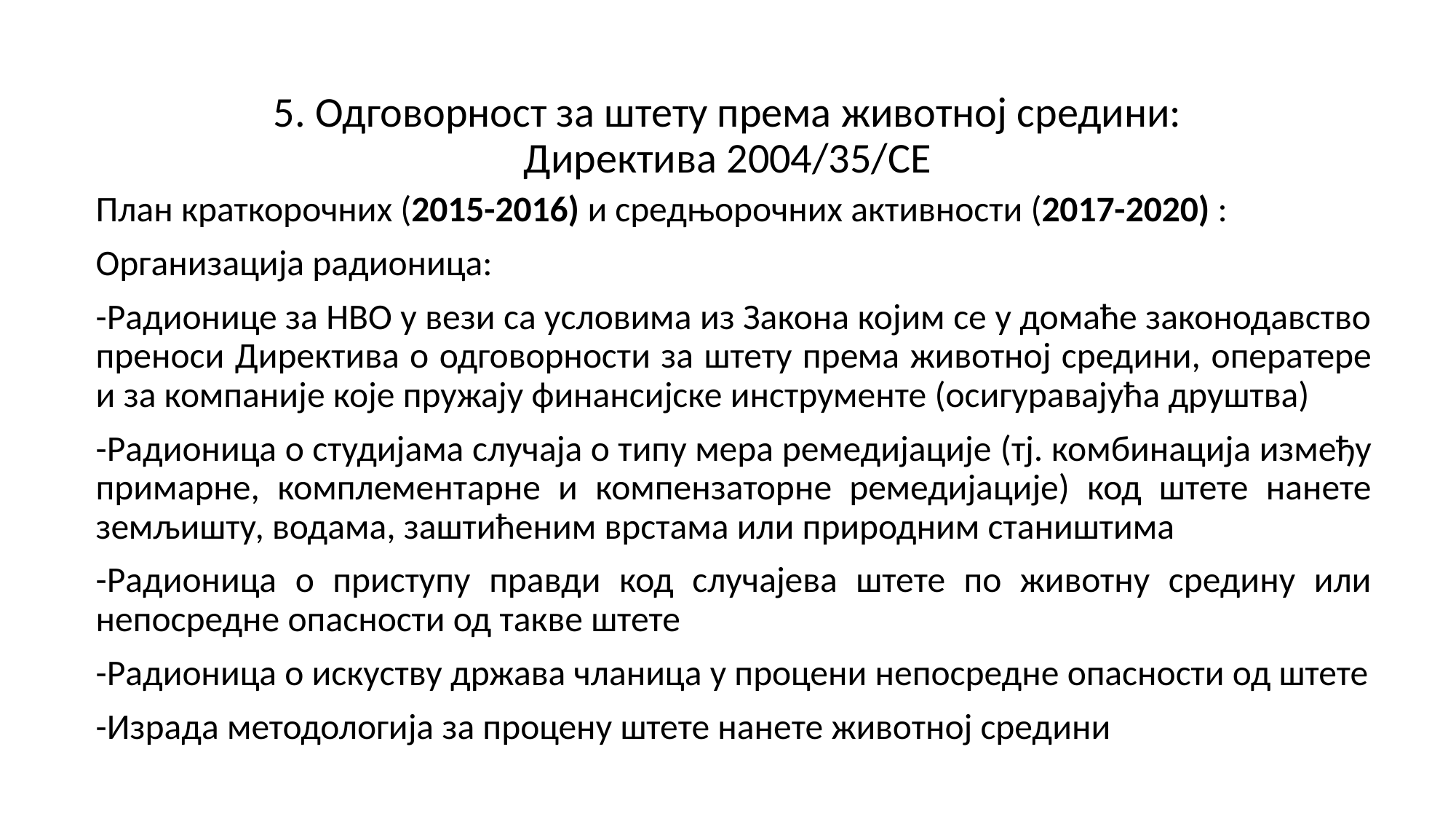

# 5. Одговорност за штету према животној средини: Директива 2004/35/CE
План краткорочних (2015-2016) и средњорочних активности (2017-2020) :
Организација радионица:
-Радионице за НВО у вези са условима из Закона којим се у домаће законодавство преноси Директива о одговорности за штету према животној средини, оператере и за компаније које пружају финансијске инструменте (осигуравајућа друштва)
-Радионица о студијама случаја о типу мера ремедијације (тј. комбинација између примарне, комплементарне и компензаторне ремедијације) код штете нанете земљишту, водама, заштићеним врстама или природним стаништима
-Радионица о приступу правди код случајева штете по животну средину или непосредне опасности од такве штете
-Радионица о искуству држава чланица у процени непосредне опасности од штете
-Израда методологија за процену штете нанете животној средини